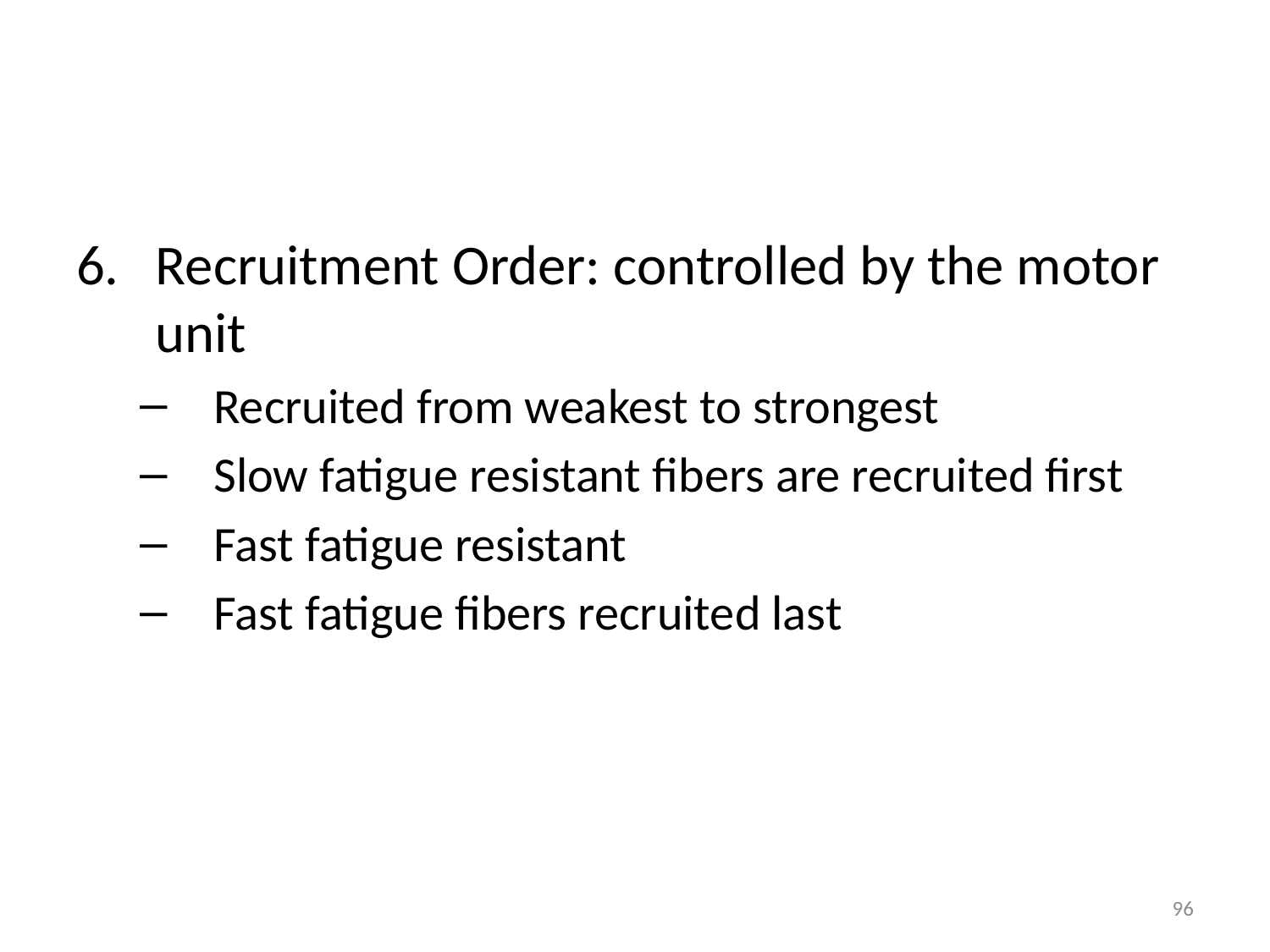

#
Recruitment Order: controlled by the motor unit
Recruited from weakest to strongest
Slow fatigue resistant fibers are recruited first
Fast fatigue resistant
Fast fatigue fibers recruited last
96